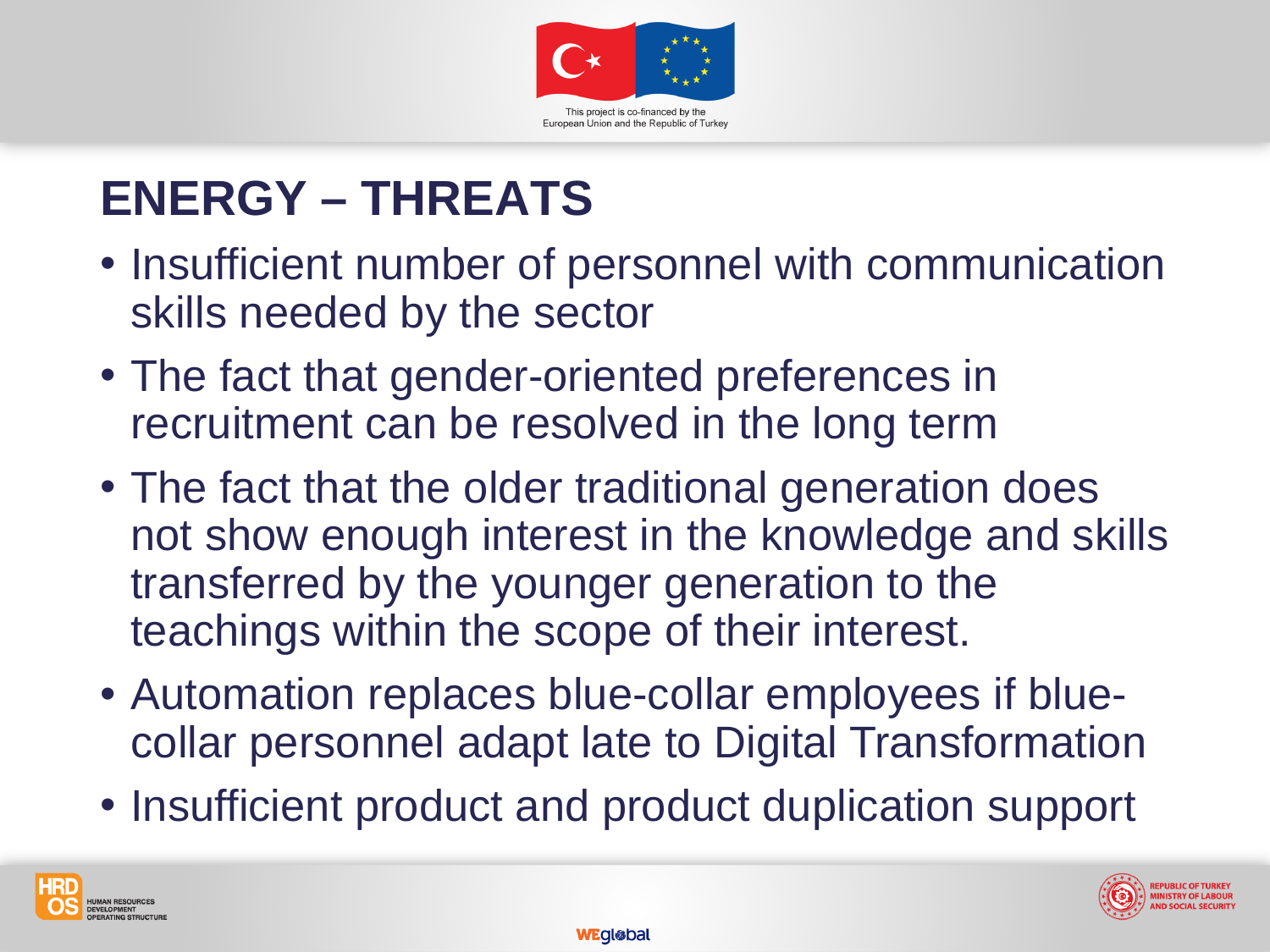

ENERGY – THREATS
Insufficient number of personnel with communication skills needed by the sector
The fact that gender-oriented preferences in recruitment can be resolved in the long term
The fact that the older traditional generation does not show enough interest in the knowledge and skills transferred by the younger generation to the teachings within the scope of their interest.
Automation replaces blue-collar employees if blue-collar personnel adapt late to Digital Transformation
Insufficient product and product duplication support